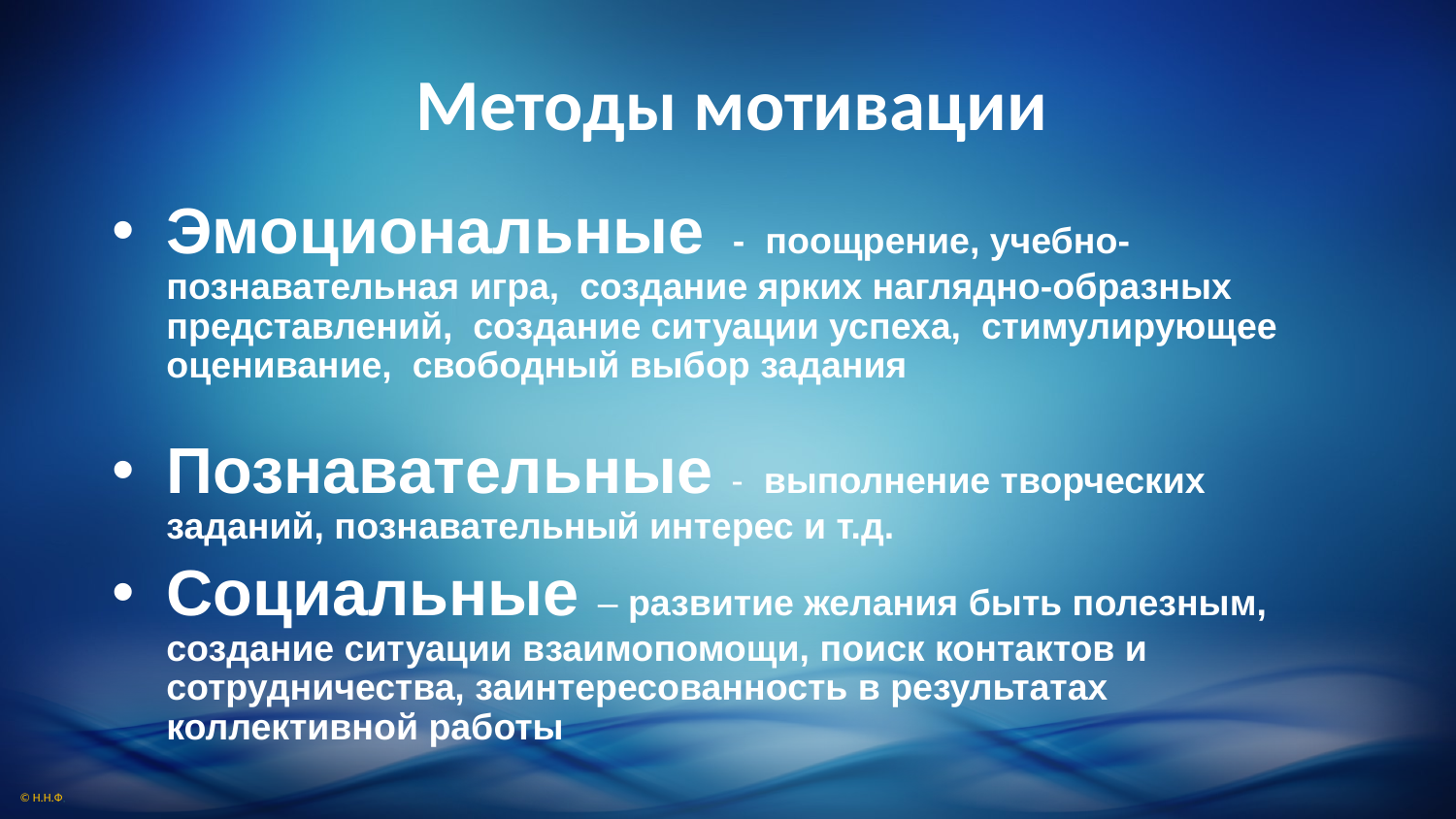

# Методы мотивации
Эмоциональные  -  поощрение, учебно-познавательная игра,  создание ярких наглядно-образных представлений,  создание ситуации успеха,  стимулирующее оценивание,  свободный выбор задания
Познавательные -  выполнение творческих заданий, познавательный интерес и т.д.
Социальные – развитие желания быть полезным,  создание ситуации взаимопомощи, поиск контактов и сотрудничества, заинтересованность в результатах коллективной работы